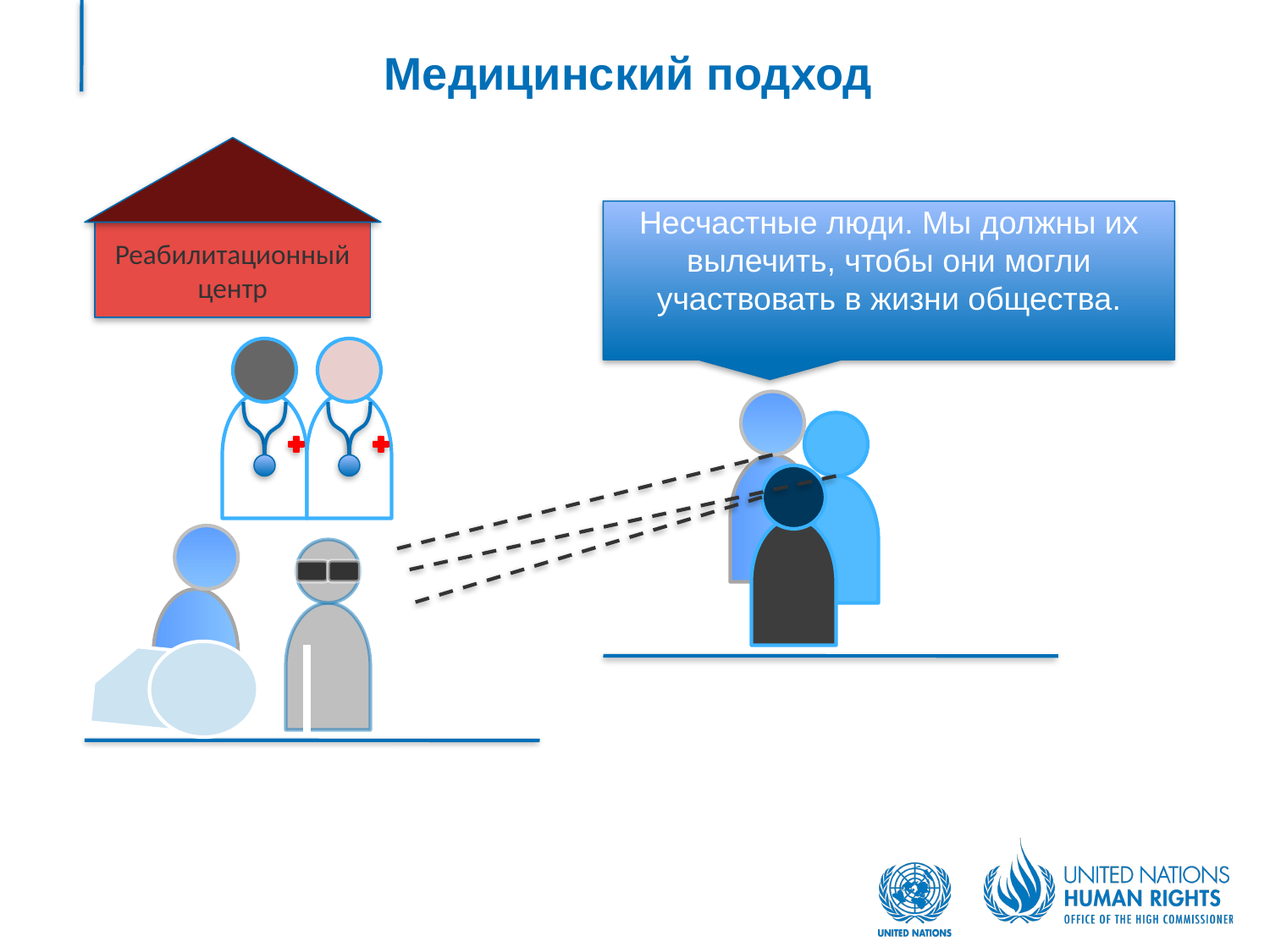

# Медицинский подход

Несчастные люди. Мы должны их вылечить, чтобы они могли участвовать в жизни общества.

Реабилитационный центр